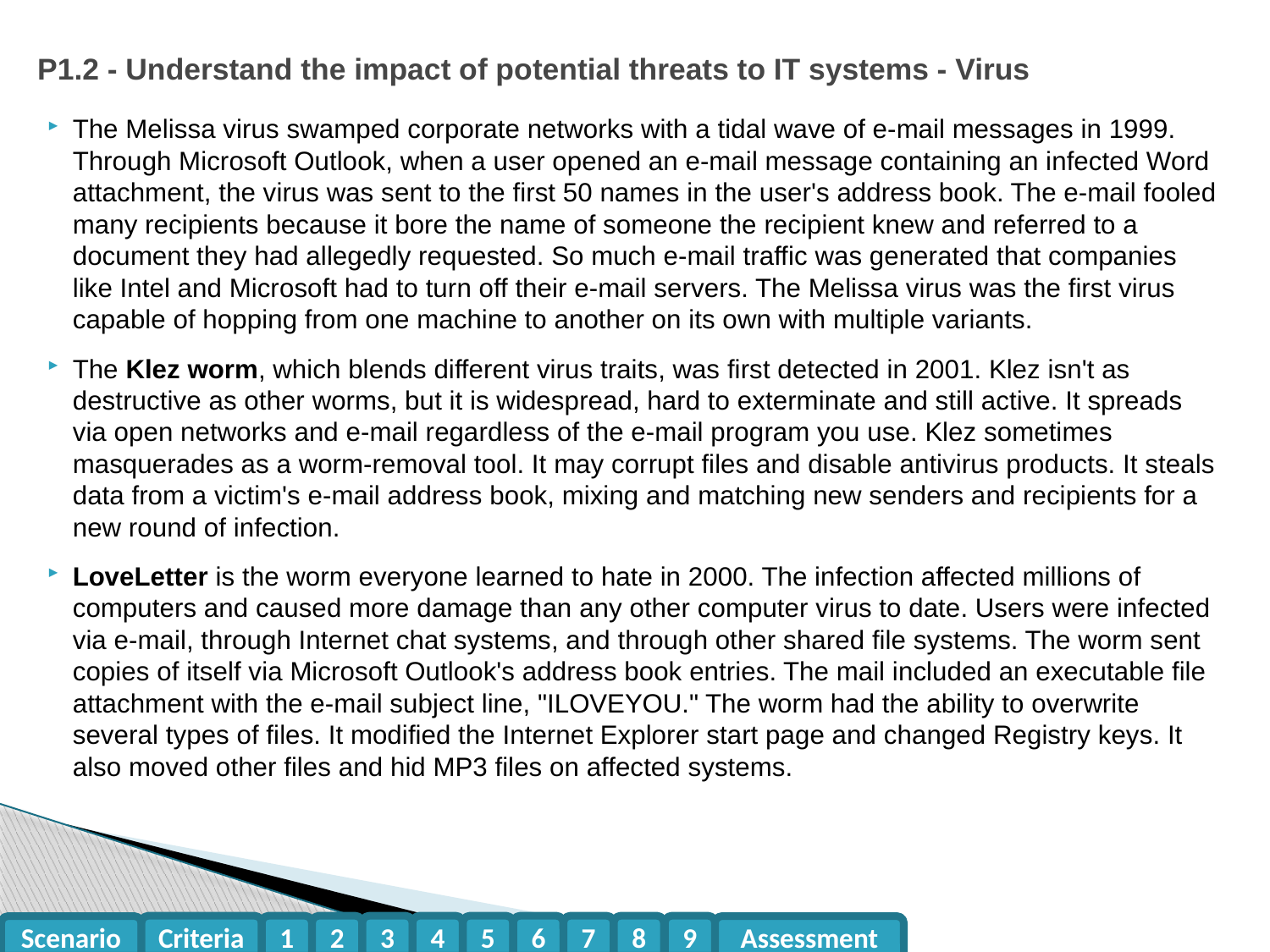

# P1.2 - Understand the impact of potential threats to IT systems - Virus
The Melissa virus swamped corporate networks with a tidal wave of e-mail messages in 1999. Through Microsoft Outlook, when a user opened an e-mail message containing an infected Word attachment, the virus was sent to the first 50 names in the user's address book. The e-mail fooled many recipients because it bore the name of someone the recipient knew and referred to a document they had allegedly requested. So much e-mail traffic was generated that companies like Intel and Microsoft had to turn off their e-mail servers. The Melissa virus was the first virus capable of hopping from one machine to another on its own with multiple variants.
The Klez worm, which blends different virus traits, was first detected in 2001. Klez isn't as destructive as other worms, but it is widespread, hard to exterminate and still active. It spreads via open networks and e-mail regardless of the e-mail program you use. Klez sometimes masquerades as a worm-removal tool. It may corrupt files and disable antivirus products. It steals data from a victim's e-mail address book, mixing and matching new senders and recipients for a new round of infection.
LoveLetter is the worm everyone learned to hate in 2000. The infection affected millions of computers and caused more damage than any other computer virus to date. Users were infected via e-mail, through Internet chat systems, and through other shared file systems. The worm sent copies of itself via Microsoft Outlook's address book entries. The mail included an executable file attachment with the e-mail subject line, "ILOVEYOU." The worm had the ability to overwrite several types of files. It modified the Internet Explorer start page and changed Registry keys. It also moved other files and hid MP3 files on affected systems.